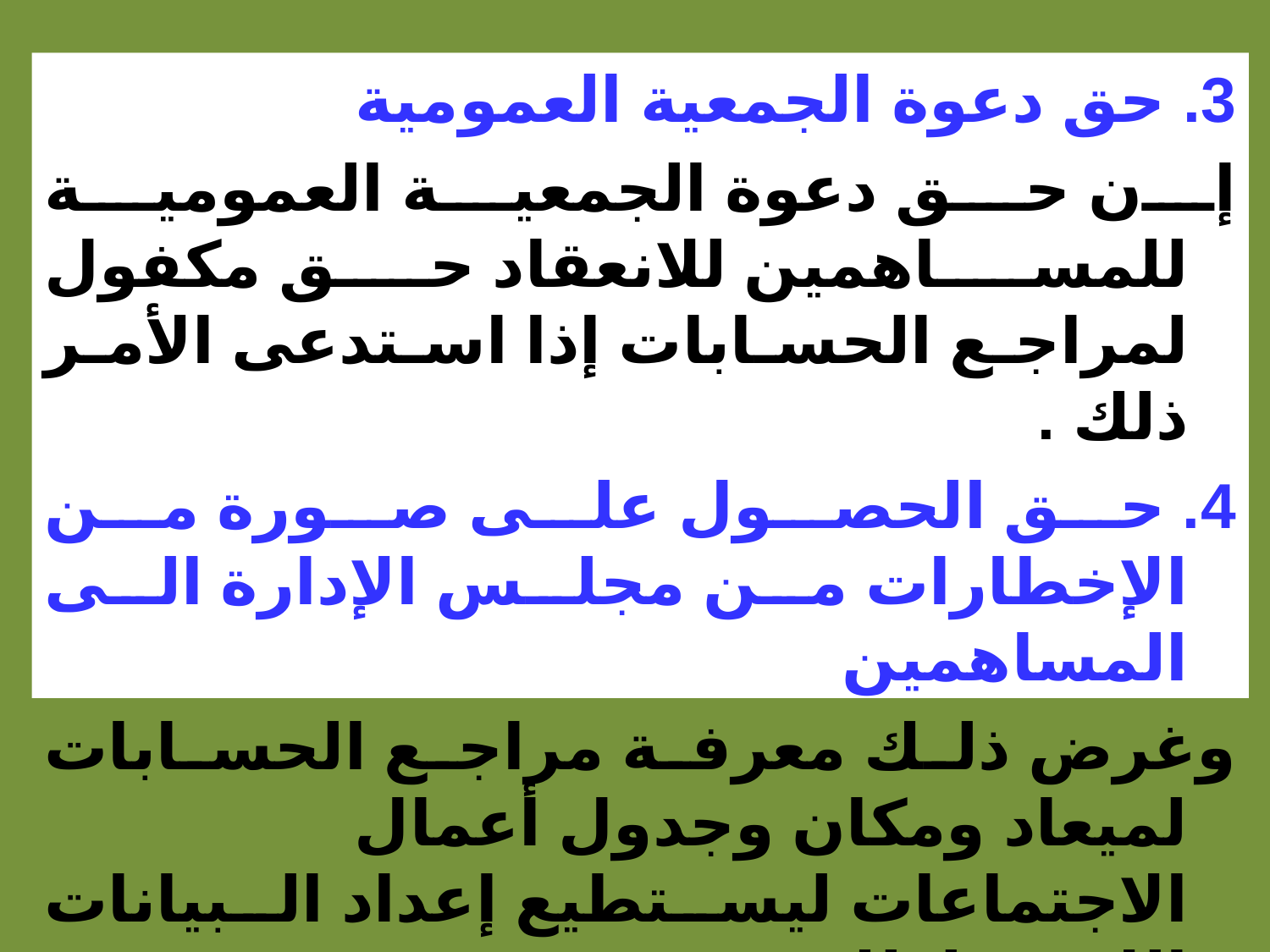

3. حق دعوة الجمعية العمومية
إن حق دعوة الجمعية العمومية للمساهمين للانعقاد حق مكفول لمراجع الحسابات إذا استدعى الأمر ذلك .
4. حق الحصول على صورة من الإخطارات من مجلس الإدارة الى المساهمين
وغرض ذلك معرفة مراجع الحسابات لميعاد ومكان وجدول أعمال الاجتماعات ليستطيع إعداد البيانات اللازمة لذلك .